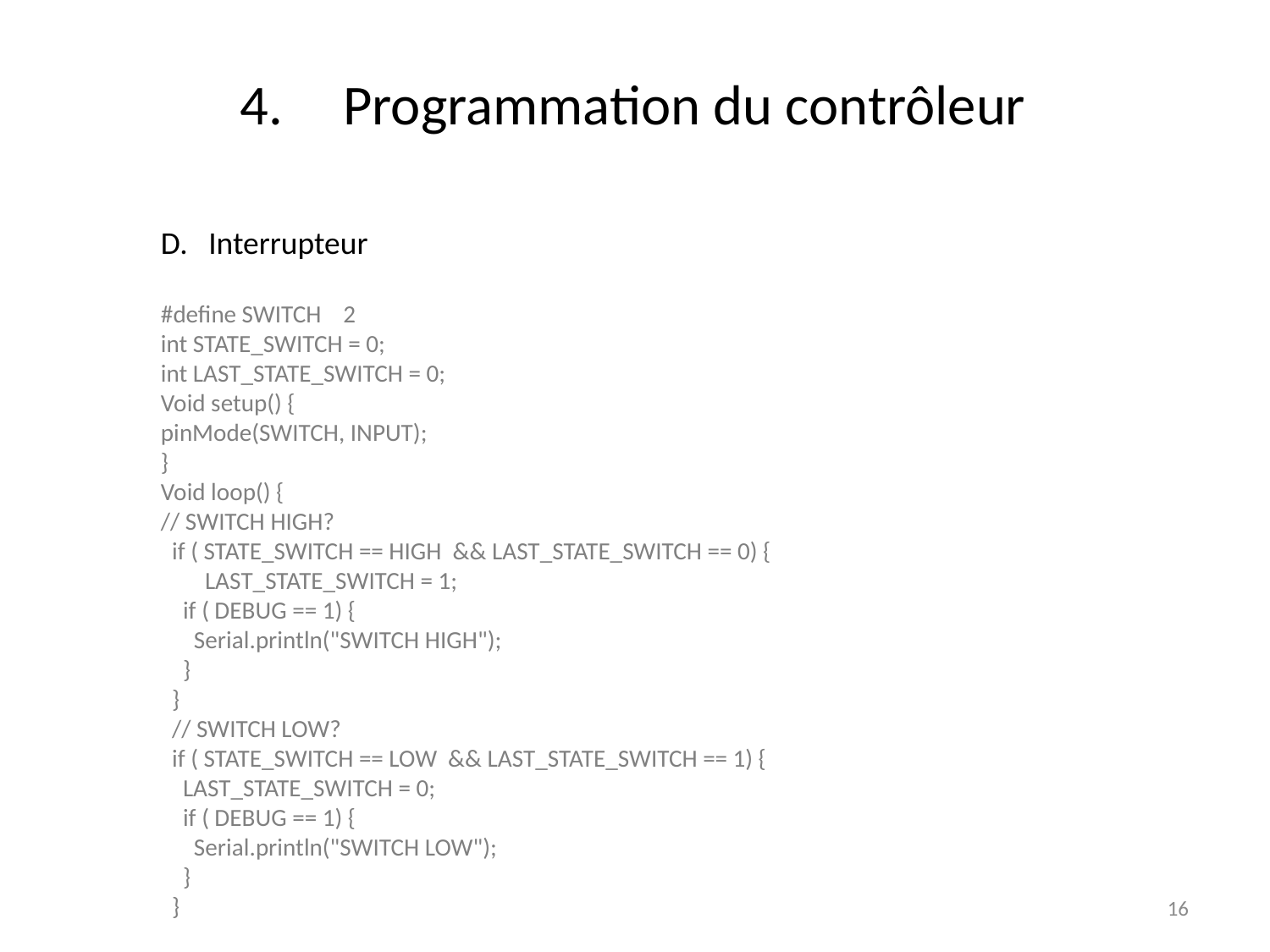

# Programmation du contrôleur
Interrupteur

#define SWITCH    2
int STATE_SWITCH = 0;
int LAST_STATE_SWITCH = 0;
Void setup() {
pinMode(SWITCH, INPUT);
}
Void loop() {
// SWITCH HIGH?
  if ( STATE_SWITCH == HIGH  && LAST_STATE_SWITCH == 0) {
        LAST_STATE_SWITCH = 1;
    if ( DEBUG == 1) {
      Serial.println("SWITCH HIGH");
    }
  }
  // SWITCH LOW?
  if ( STATE_SWITCH == LOW  && LAST_STATE_SWITCH == 1) {
    LAST_STATE_SWITCH = 0;
    if ( DEBUG == 1) {
      Serial.println("SWITCH LOW");
    }
  }
16